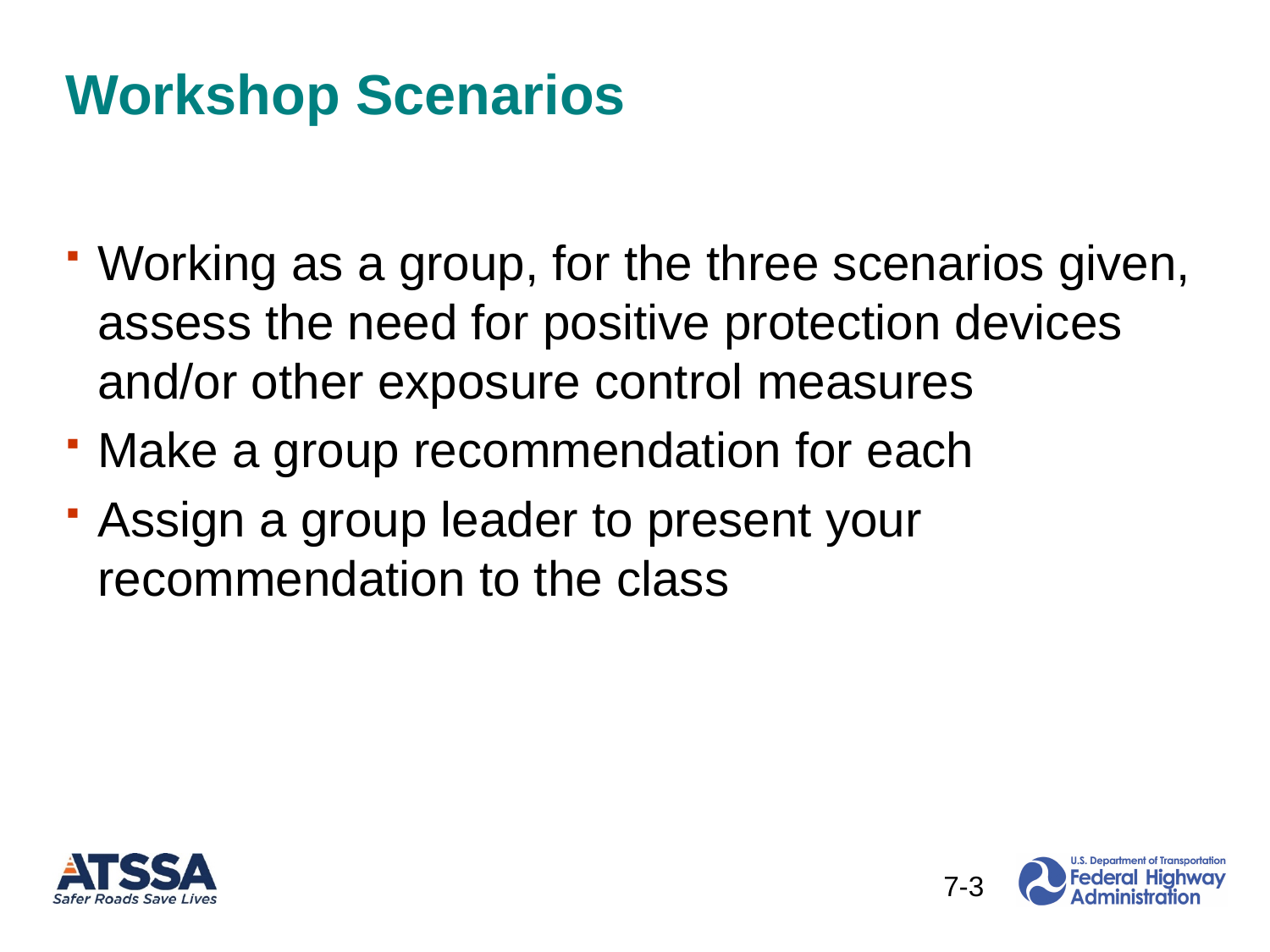

# Workshop Scenarios
Working as a group, for the three scenarios given, assess the need for positive protection devices and/or other exposure control measures
Make a group recommendation for each
Assign a group leader to present your recommendation to the class